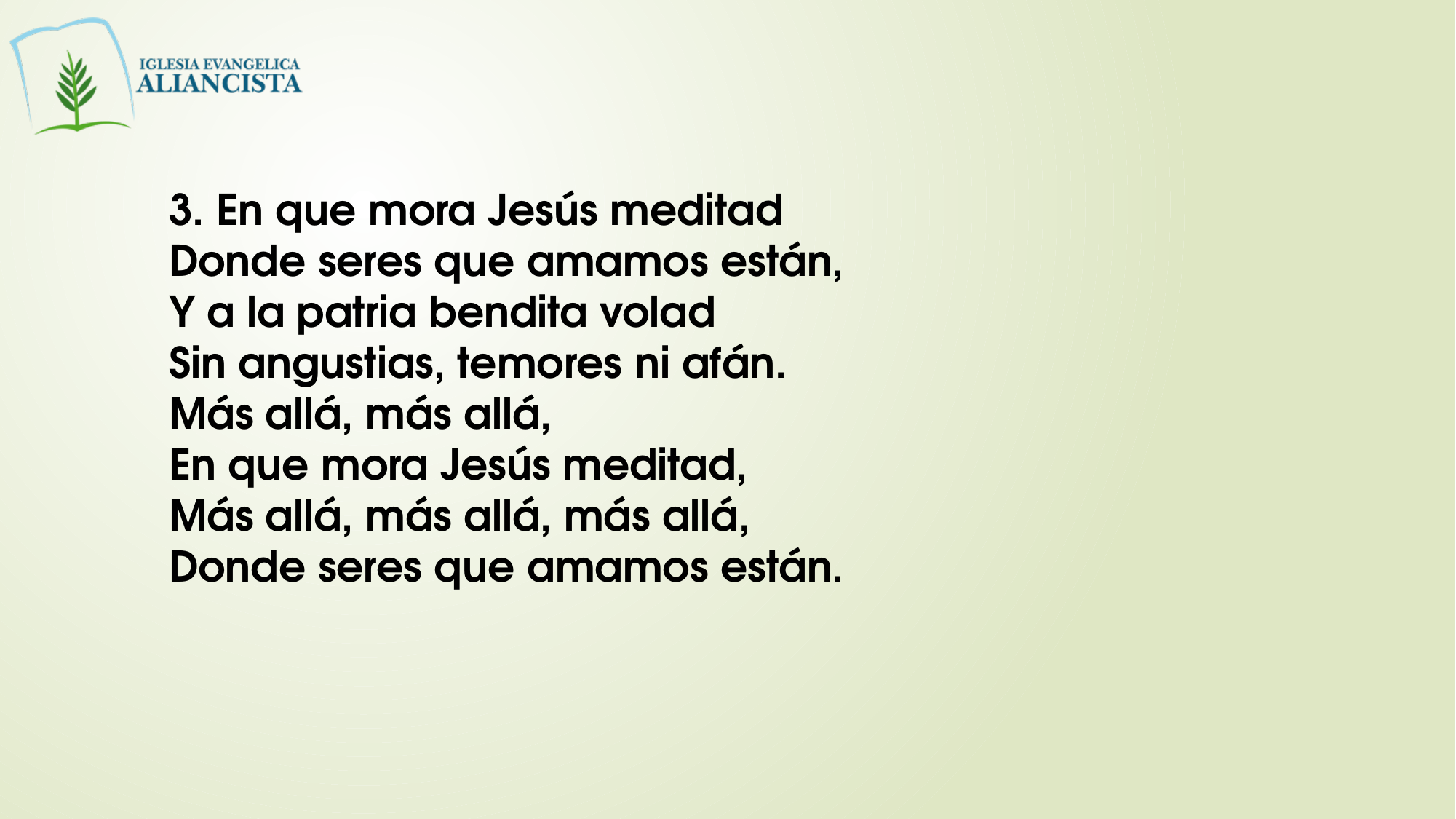

3. En que mora Jesús meditad
Donde seres que amamos están,
Y a la patria bendita volad
Sin angustias, temores ni afán.
Más allá, más allá,
En que mora Jesús meditad,
Más allá, más allá, más allá,
Donde seres que amamos están.